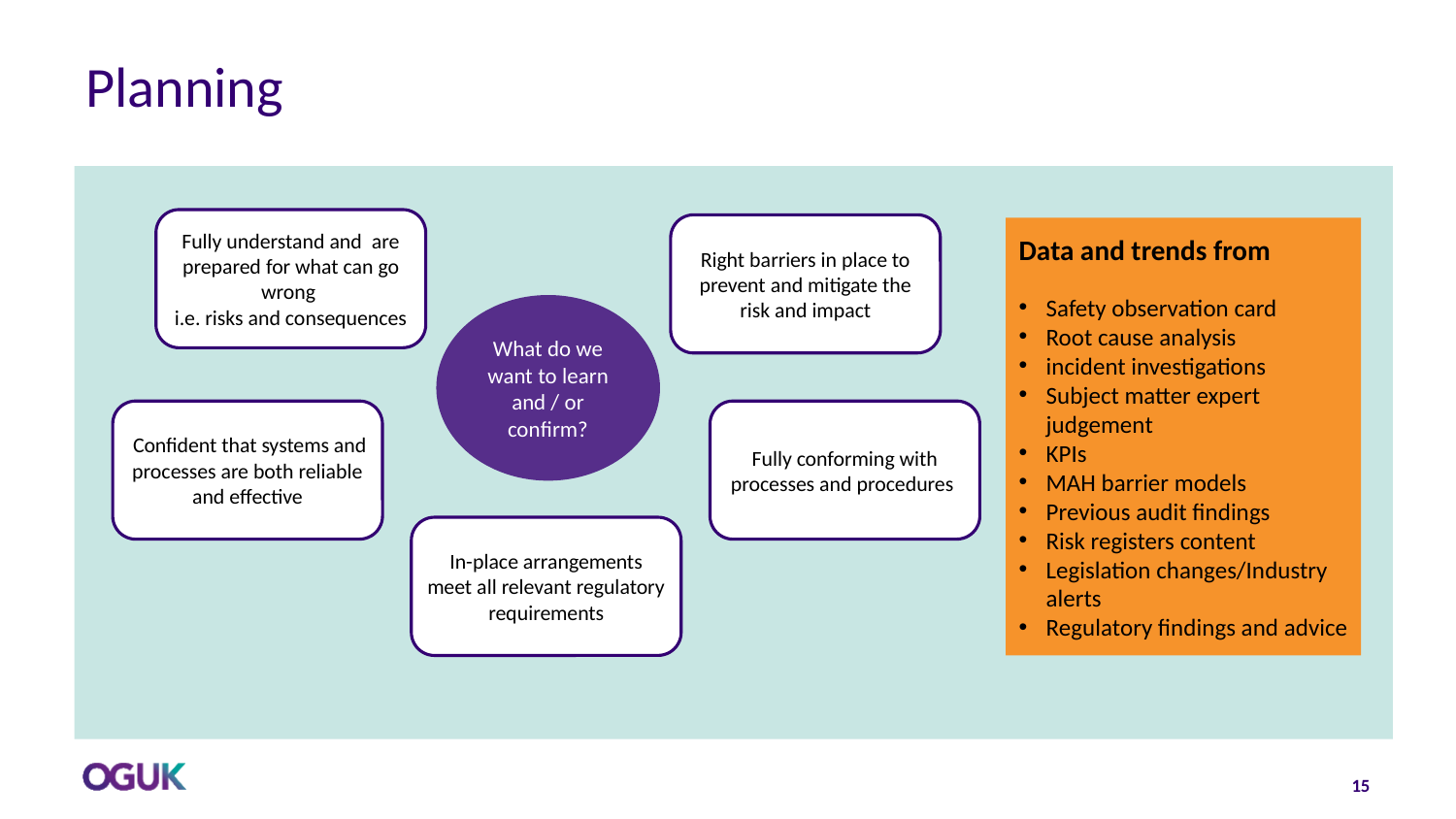

# Planning

Fully understand and  are prepared for what can go wrong
i.e. risks and consequences
Right barriers in place to prevent and mitigate the risk and impact
What do we want to learn and / or confirm?
 Confident that systems and processes are both reliable and effective
Fully conforming with processes and procedures
In-place arrangements meet all relevant regulatory requirements
Data and trends from

Safety observation card
Root cause analysis
incident investigations
Subject matter expert judgement
KPIs
MAH barrier models
Previous audit findings
Risk registers content
Legislation changes/Industry alerts
Regulatory findings and advice
15